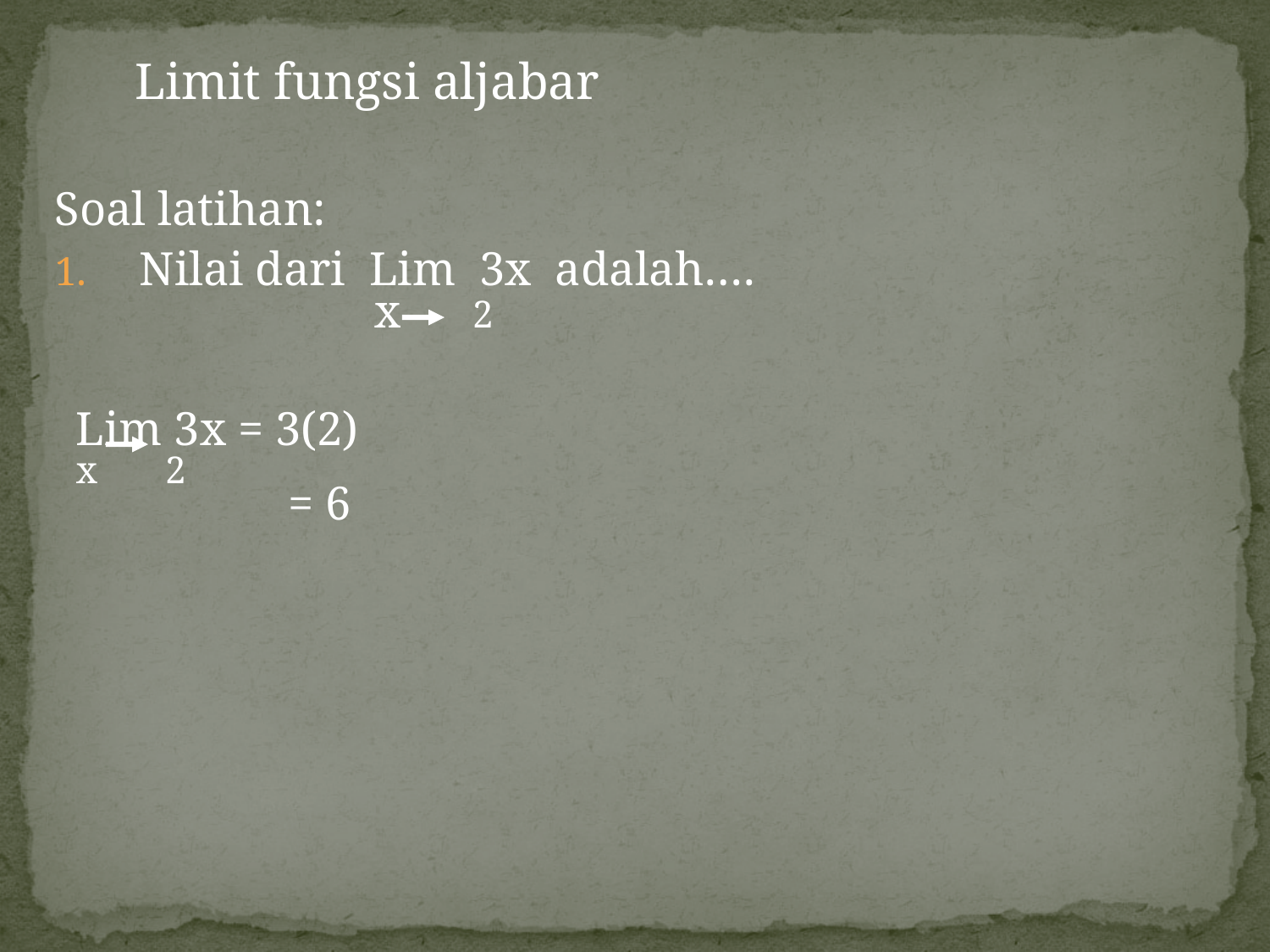

Limit fungsi aljabar
Soal latihan:
Nilai dari  Lim  3x  adalah….
                           x      2

Lim 3x = 3(2)
x       2
		    = 6